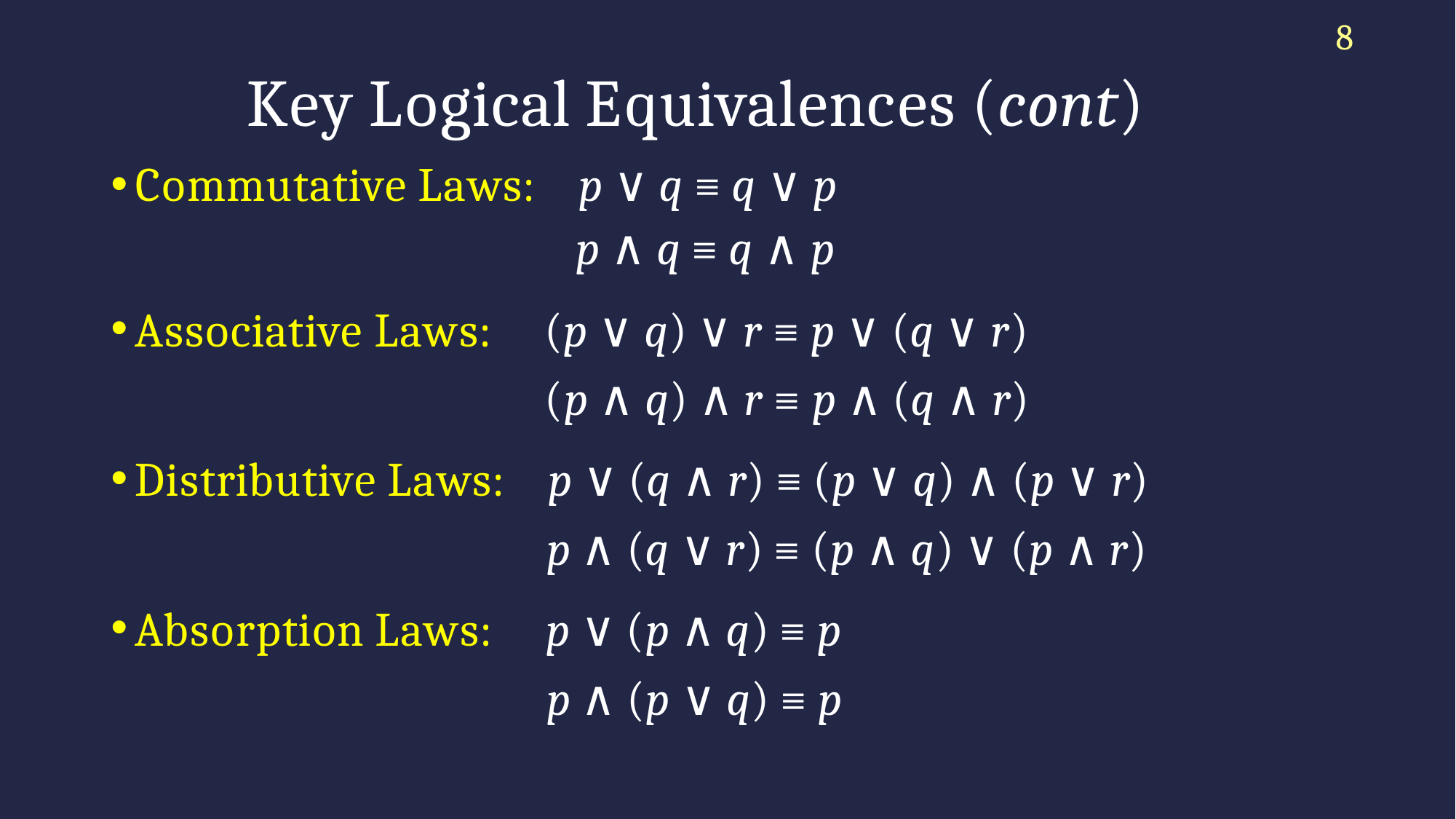

8
# Key Logical Equivalences (cont)
Commutative Laws:    p ∨ q ≡ q ∨ p
                                            p ∧ q ≡ q ∧ p
Associative Laws:     (p ∨ q) ∨ r ≡ p ∨ (q ∨ r)
                                       (p ∧ q) ∧ r ≡ p ∧ (q ∧ r)
Distributive Laws:    p ∨ (q ∧ r) ≡ (p ∨ q) ∧ (p ∨ r)
                                       p ∧ (q ∨ r) ≡ (p ∧ q) ∨ (p ∧ r)
Absorption Laws:     p ∨ (p ∧ q) ≡ p
                                       p ∧ (p ∨ q) ≡ p